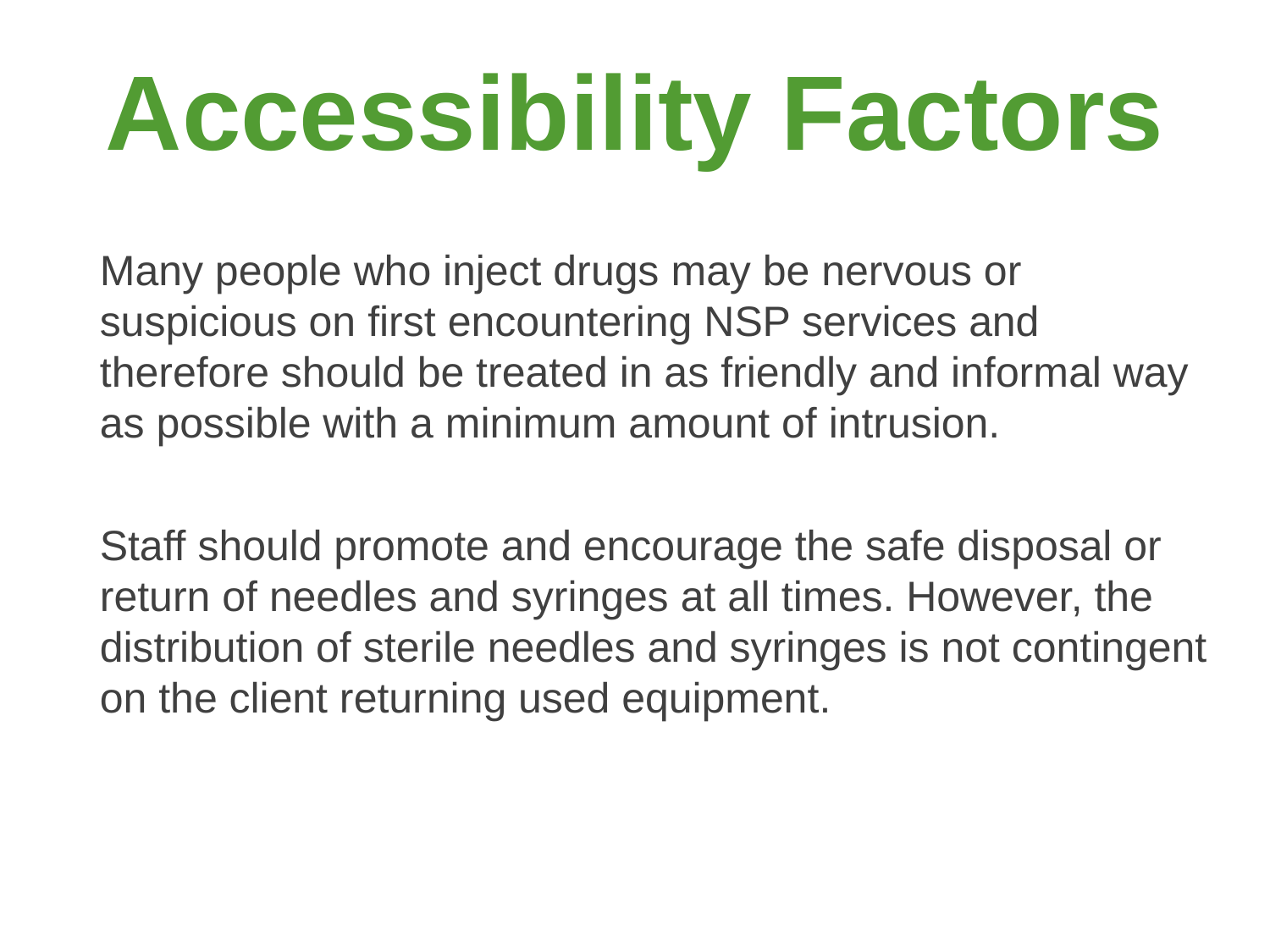

# Accessibility Factors
Many people who inject drugs may be nervous or suspicious on first encountering NSP services and therefore should be treated in as friendly and informal way as possible with a minimum amount of intrusion.

Staff should promote and encourage the safe disposal or return of needles and syringes at all times. However, the distribution of sterile needles and syringes is not contingent on the client returning used equipment.